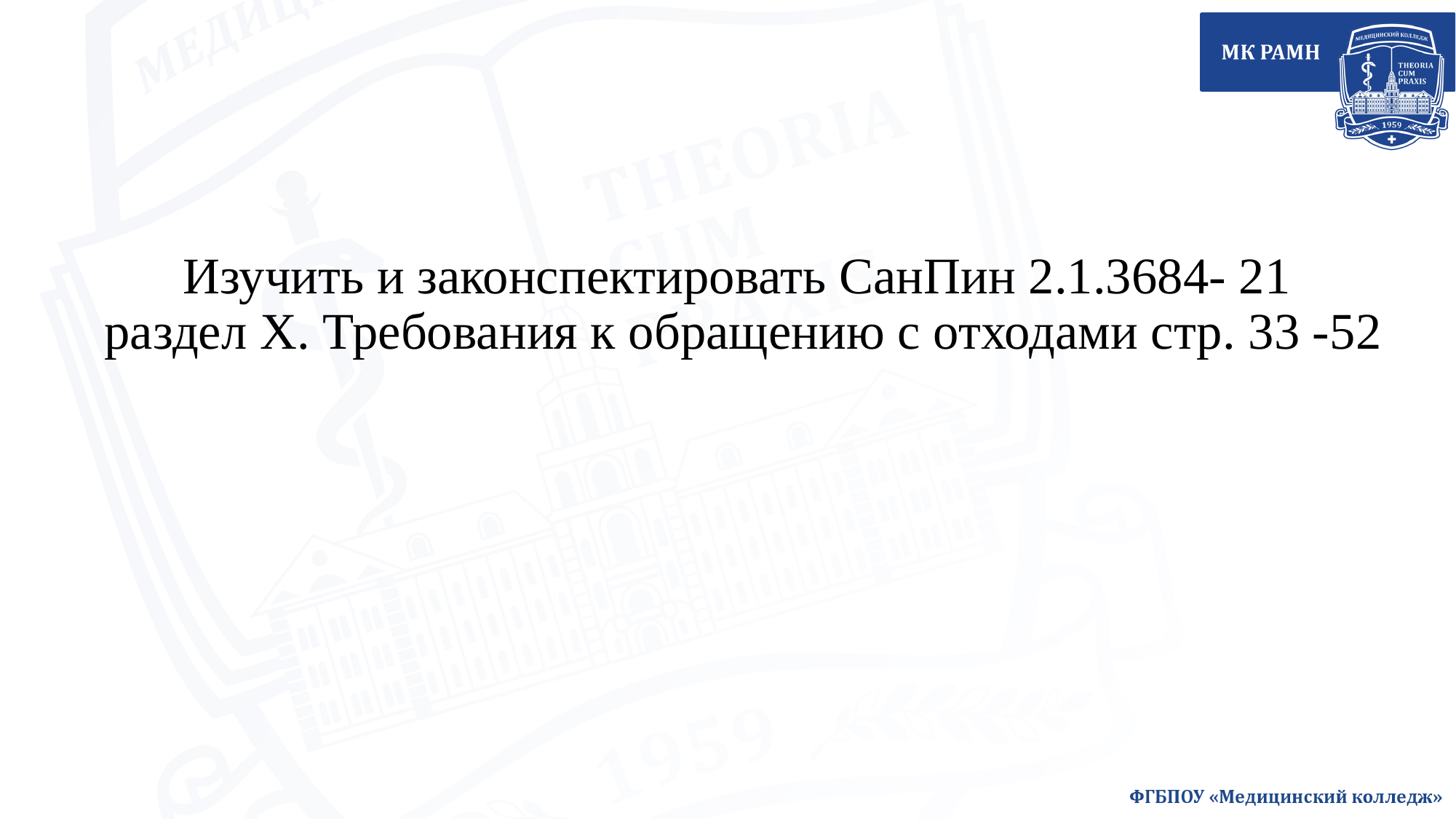

# Изучить и законспектировать СанПин 2.1.3684- 21 раздел Х. Требования к обращению с отходами стр. 33 -52